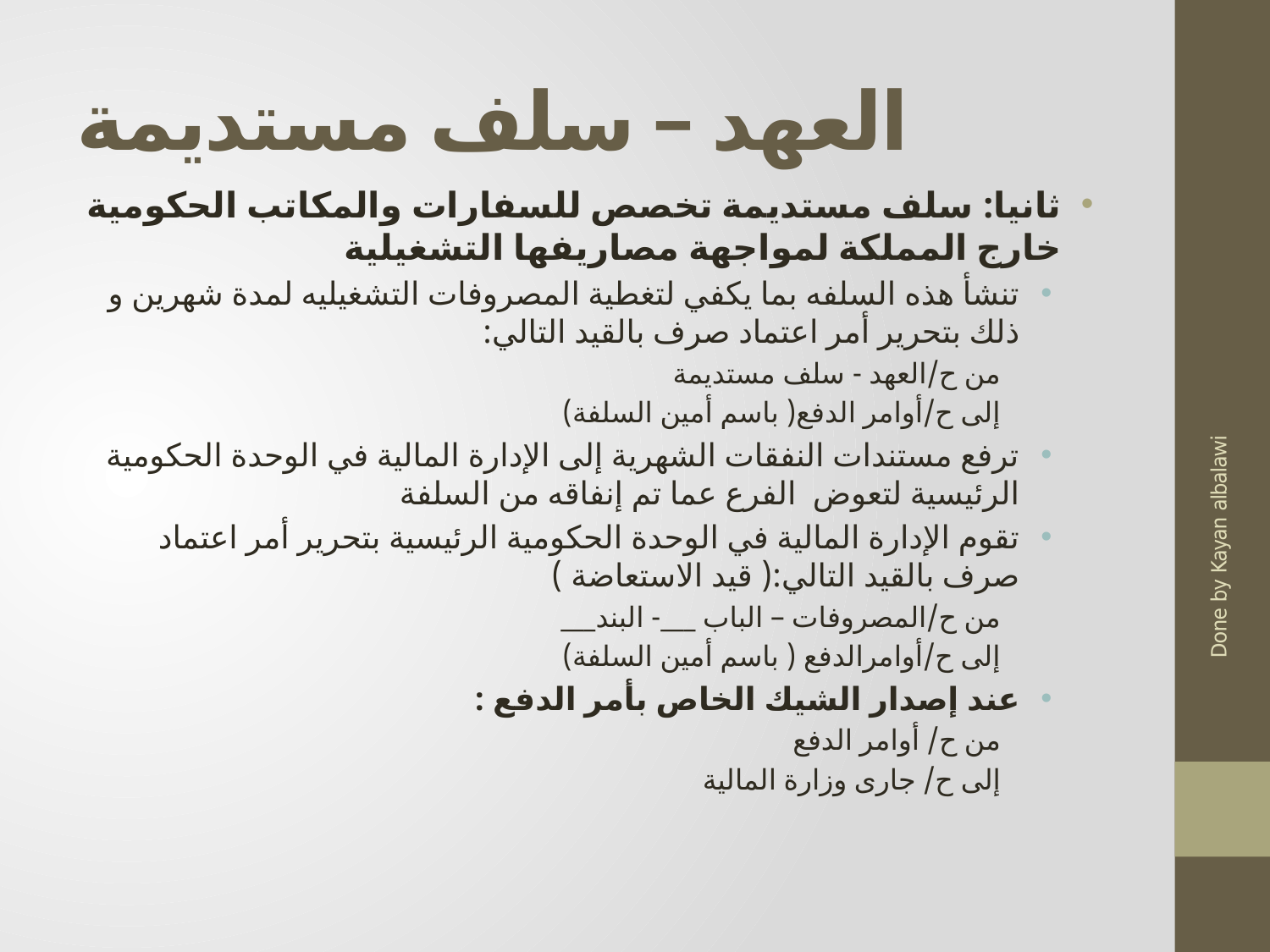

# العهد – سلف مستديمة
ثانيا: سلف مستديمة تخصص للسفارات والمكاتب الحكومية خارج المملكة لمواجهة مصاريفها التشغيلية
تنشأ هذه السلفه بما يكفي لتغطية المصروفات التشغيليه لمدة شهرين و ذلك بتحرير أمر اعتماد صرف بالقيد التالي:
من ح/العهد - سلف مستديمة
إلى ح/أوامر الدفع( باسم أمين السلفة)
ترفع مستندات النفقات الشهرية إلى الإدارة المالية في الوحدة الحكومية الرئيسية لتعوض  الفرع عما تم إنفاقه من السلفة
تقوم الإدارة المالية في الوحدة الحكومية الرئيسية بتحرير أمر اعتماد صرف بالقيد التالي:( قيد الاستعاضة )
من ح/المصروفات – الباب ___- البند___
إلى ح/أوامرالدفع ( باسم أمين السلفة)
عند إصدار الشيك الخاص بأمر الدفع :
من ح/ أوامر الدفع
إلى ح/ جارى وزارة المالية
Done by Kayan albalawi